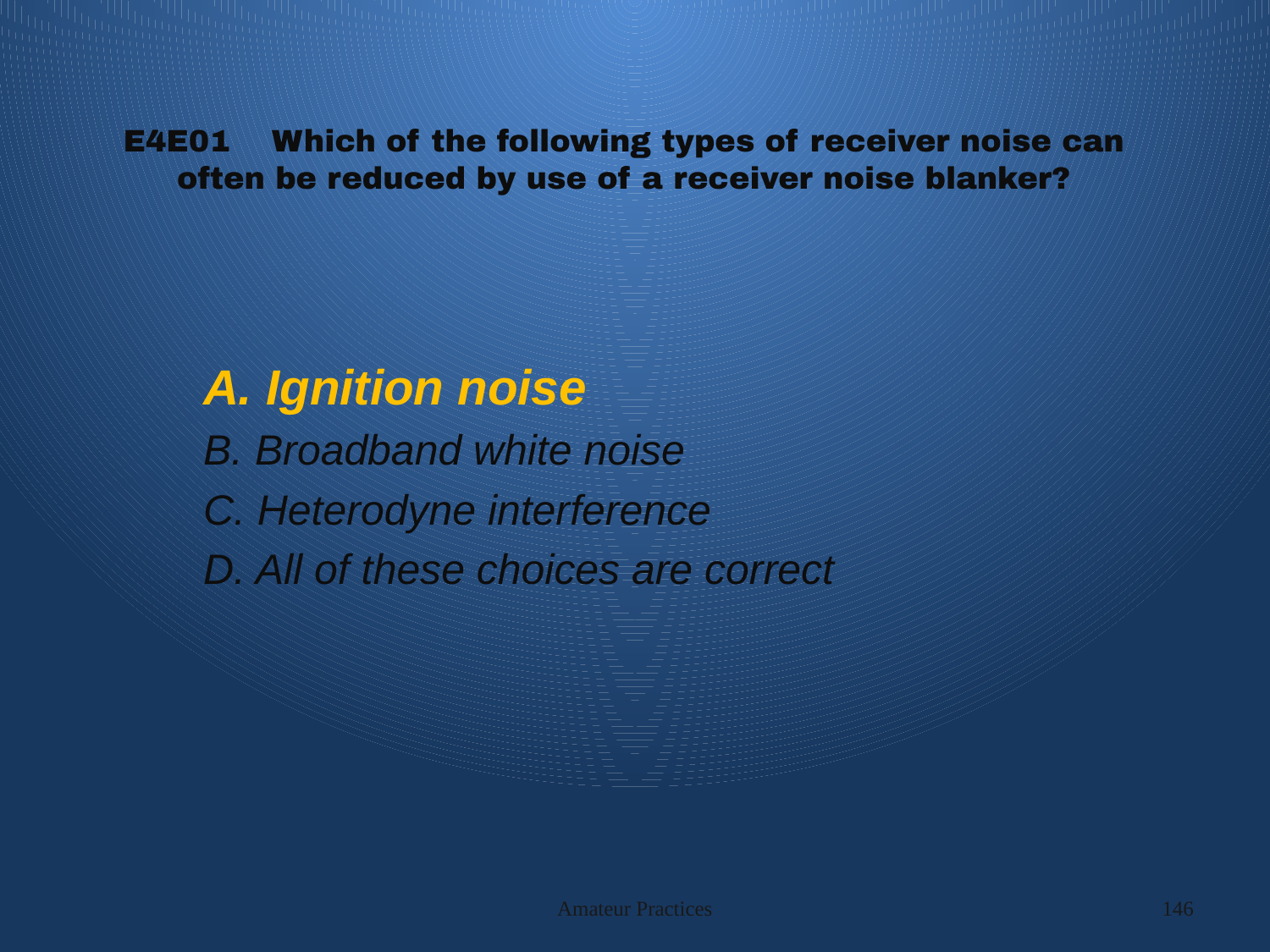

# E4E01    Which of the following types of receiver noise can often be reduced by use of a receiver noise blanker?
A. Ignition noise
B. Broadband white noise
C. Heterodyne interference
D. All of these choices are correct
Amateur Practices
146